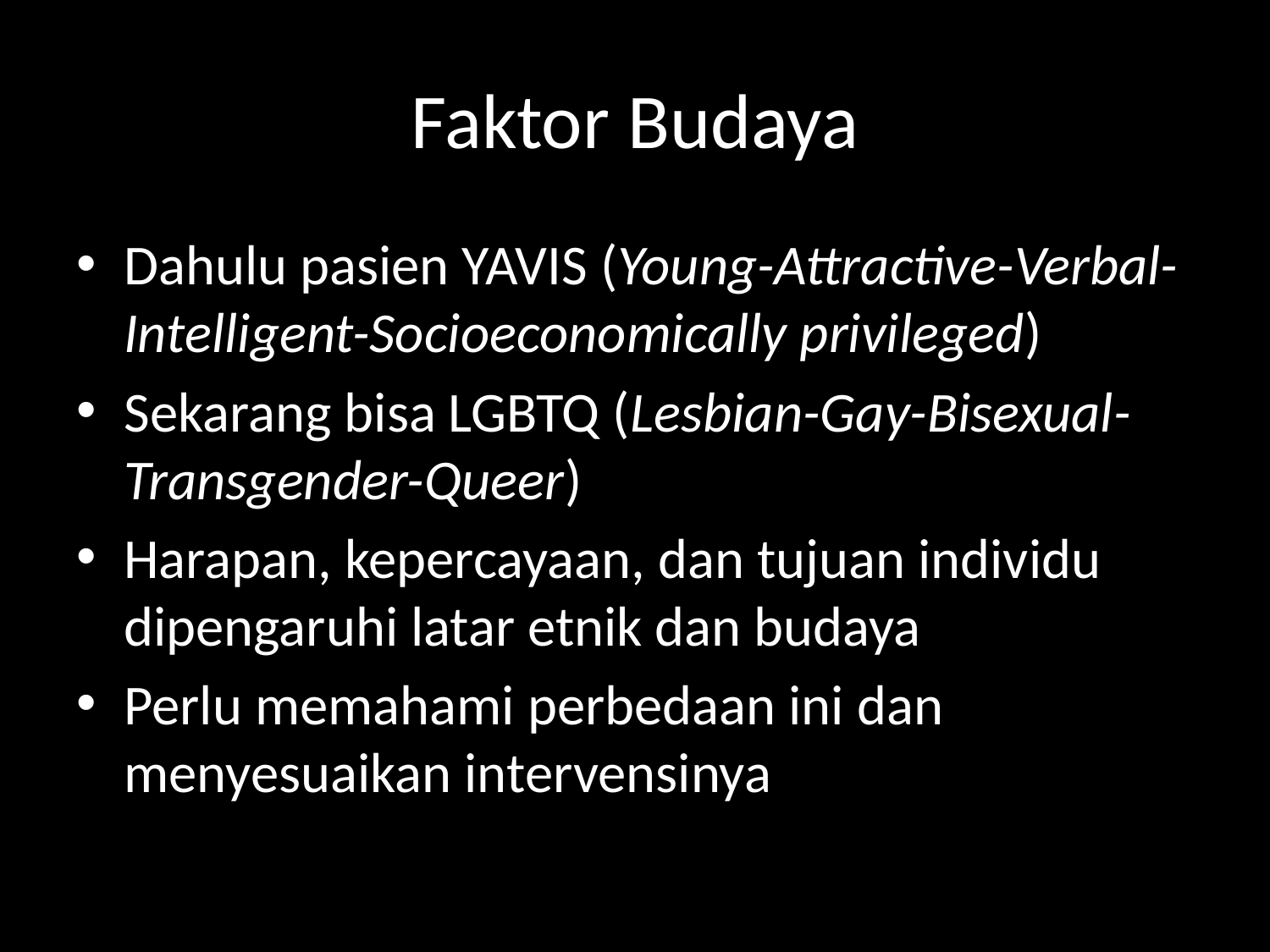

# Faktor Budaya
Dahulu pasien YAVIS (Young-Attractive-Verbal-Intelligent-Socioeconomically privileged)
Sekarang bisa LGBTQ (Lesbian-Gay-Bisexual-Transgender-Queer)
Harapan, kepercayaan, dan tujuan individu dipengaruhi latar etnik dan budaya
Perlu memahami perbedaan ini dan menyesuaikan intervensinya